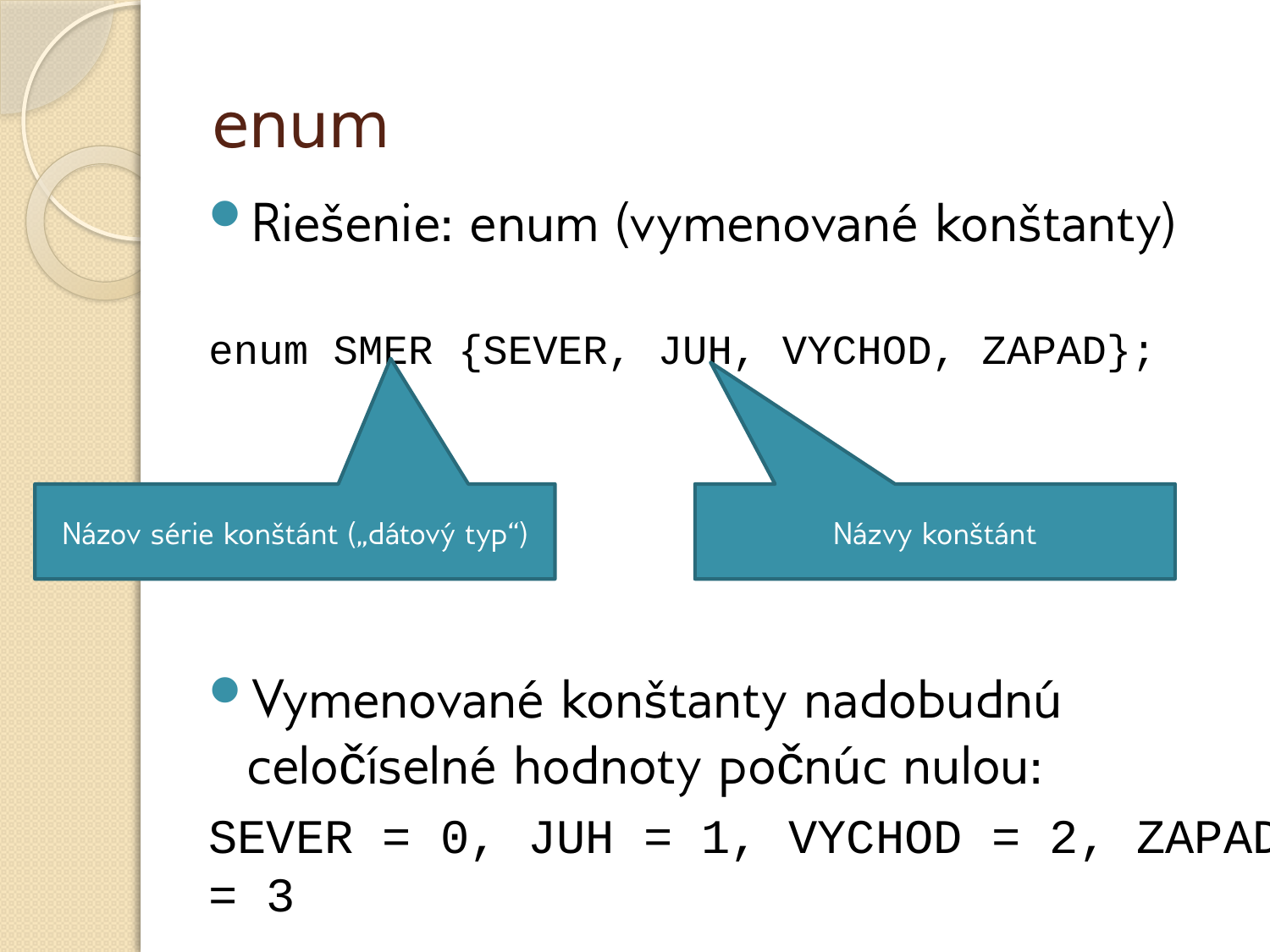

# enum
Riešenie: enum (vymenované konštanty)

enum SMER {SEVER, JUH, VYCHOD, ZAPAD};

Vymenované konštanty nadobudnú celočíselné hodnoty počnúc nulou:
SEVER = 0, JUH = 1, VYCHOD = 2, ZAPAD = 3
Názov série konštánt („dátový typ“)
Názvy konštánt